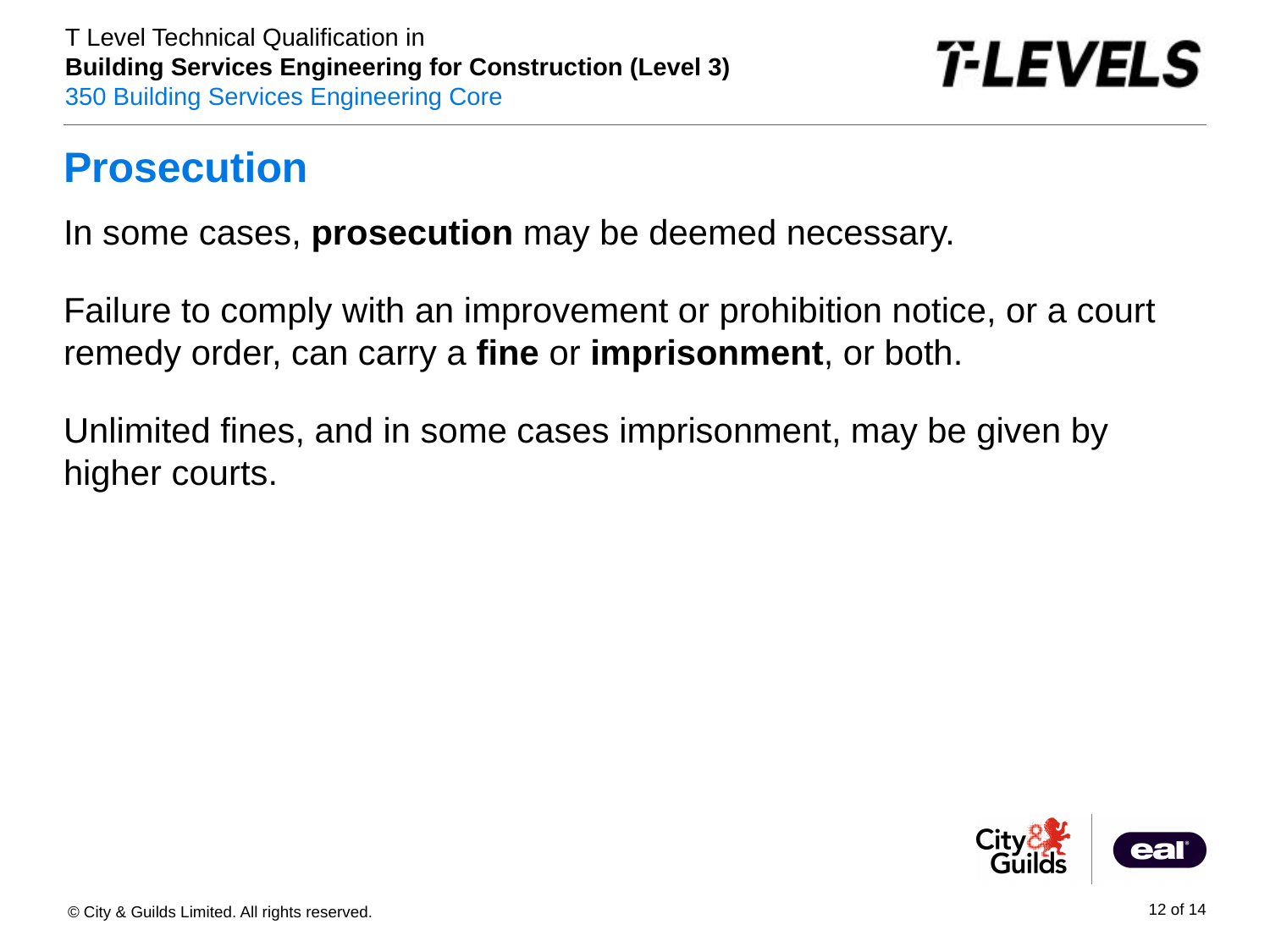

# Prosecution
In some cases, prosecution may be deemed necessary.
Failure to comply with an improvement or prohibition notice, or a court remedy order, can carry a fine or imprisonment, or both.
Unlimited fines, and in some cases imprisonment, may be given by higher courts.